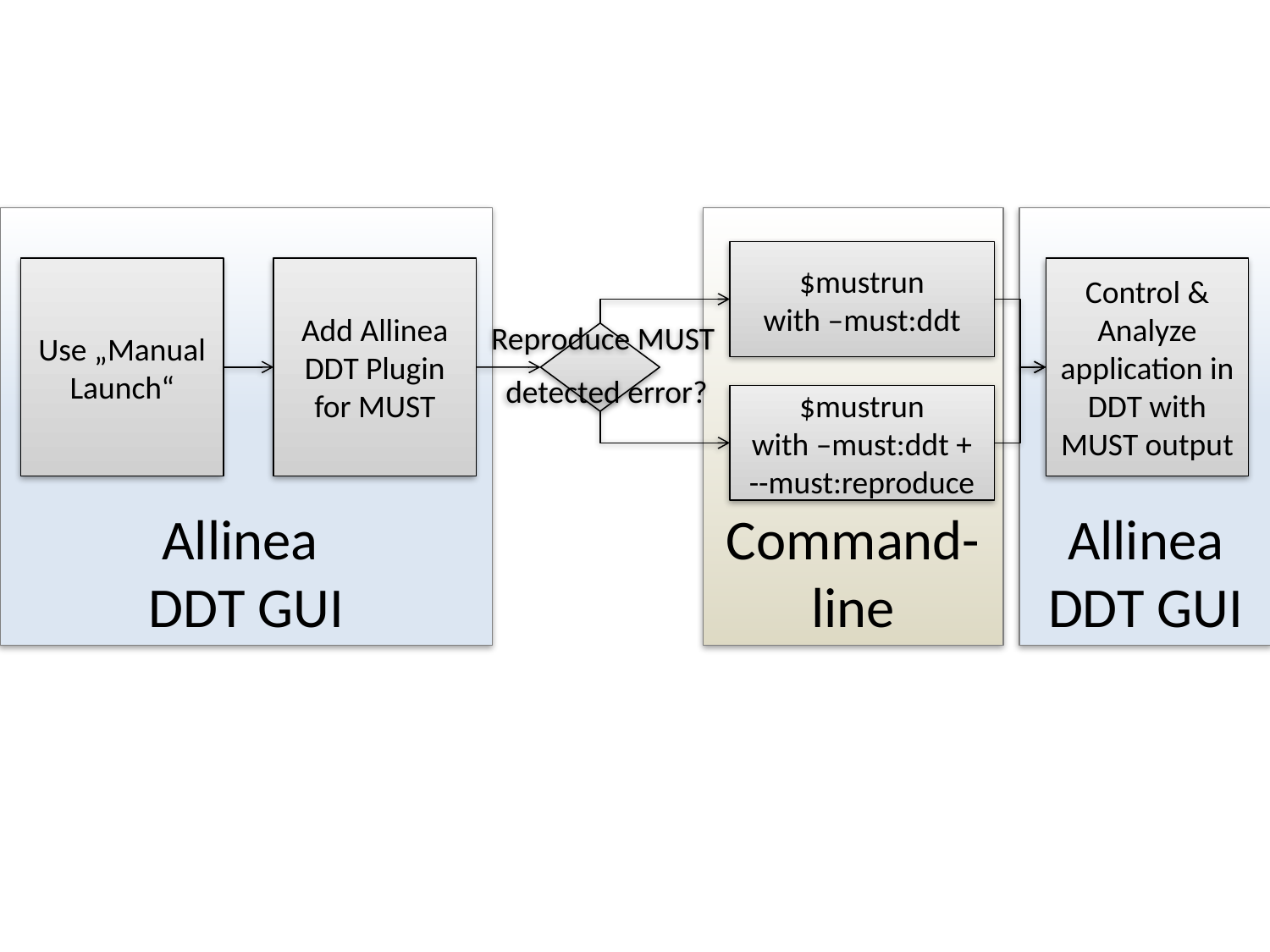

Allinea
DDT GUI
Command-line
Allinea DDT GUI
$mustrun
with –must:ddt
Use „Manual Launch“
Add Allinea DDT Plugin for MUST
Control & Analyze application in DDT with MUST output
Reproduce MUST
 detected error?

$mustrun
with –must:ddt +
--must:reproduce